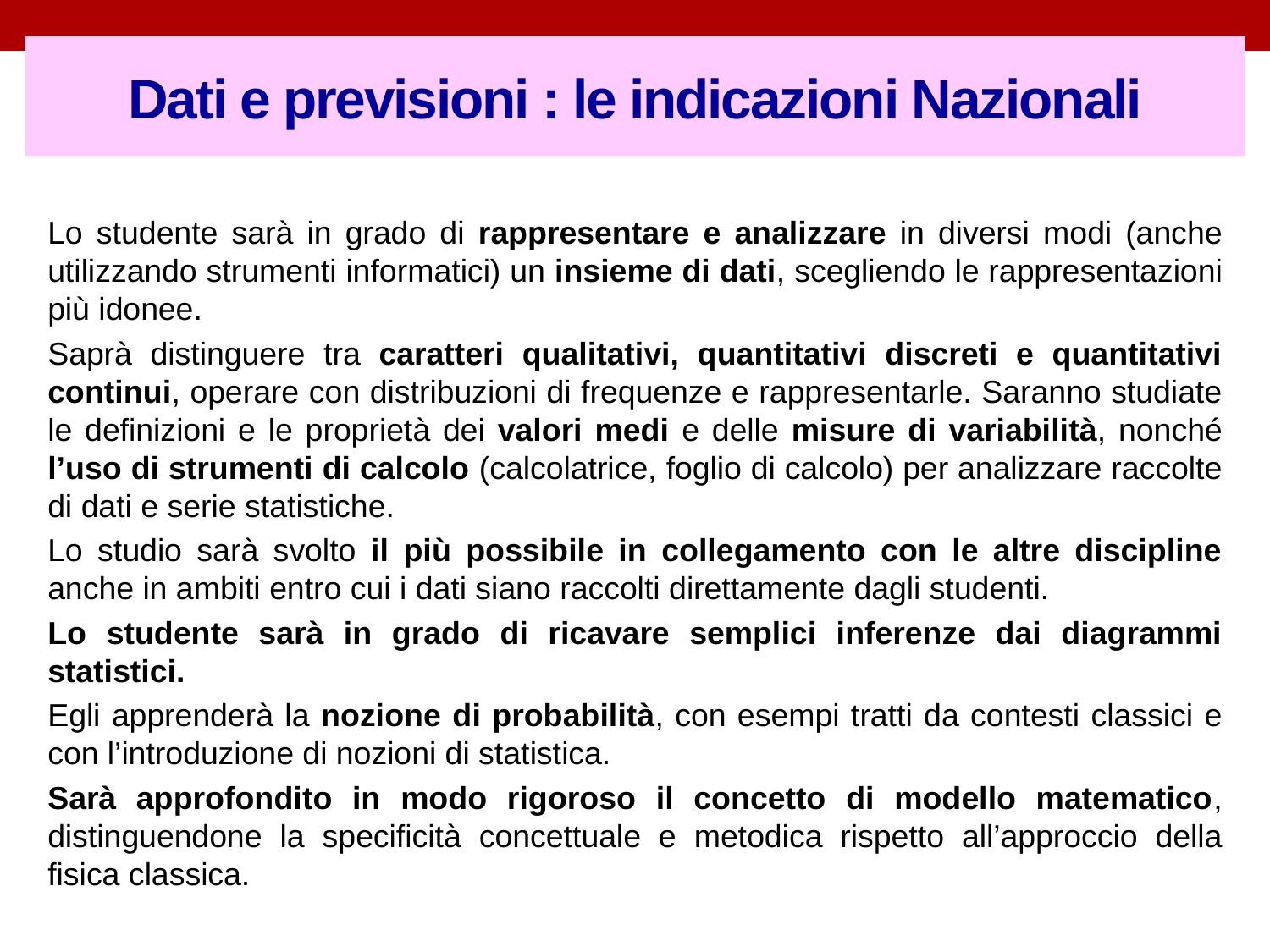

# Dati e previsioni : le indicazioni Nazionali
Lo studente sarà in grado di rappresentare e analizzare in diversi modi (anche utilizzando strumenti informatici) un insieme di dati, scegliendo le rappresentazioni più idonee.
Saprà distinguere tra caratteri qualitativi, quantitativi discreti e quantitativi continui, operare con distribuzioni di frequenze e rappresentarle. Saranno studiate le definizioni e le proprietà dei valori medi e delle misure di variabilità, nonché l’uso di strumenti di calcolo (calcolatrice, foglio di calcolo) per analizzare raccolte di dati e serie statistiche.
Lo studio sarà svolto il più possibile in collegamento con le altre discipline anche in ambiti entro cui i dati siano raccolti direttamente dagli studenti.
Lo studente sarà in grado di ricavare semplici inferenze dai diagrammi statistici.
Egli apprenderà la nozione di probabilità, con esempi tratti da contesti classici e con l’introduzione di nozioni di statistica.
Sarà approfondito in modo rigoroso il concetto di modello matematico, distinguendone la specificità concettuale e metodica rispetto all’approccio della fisica classica.